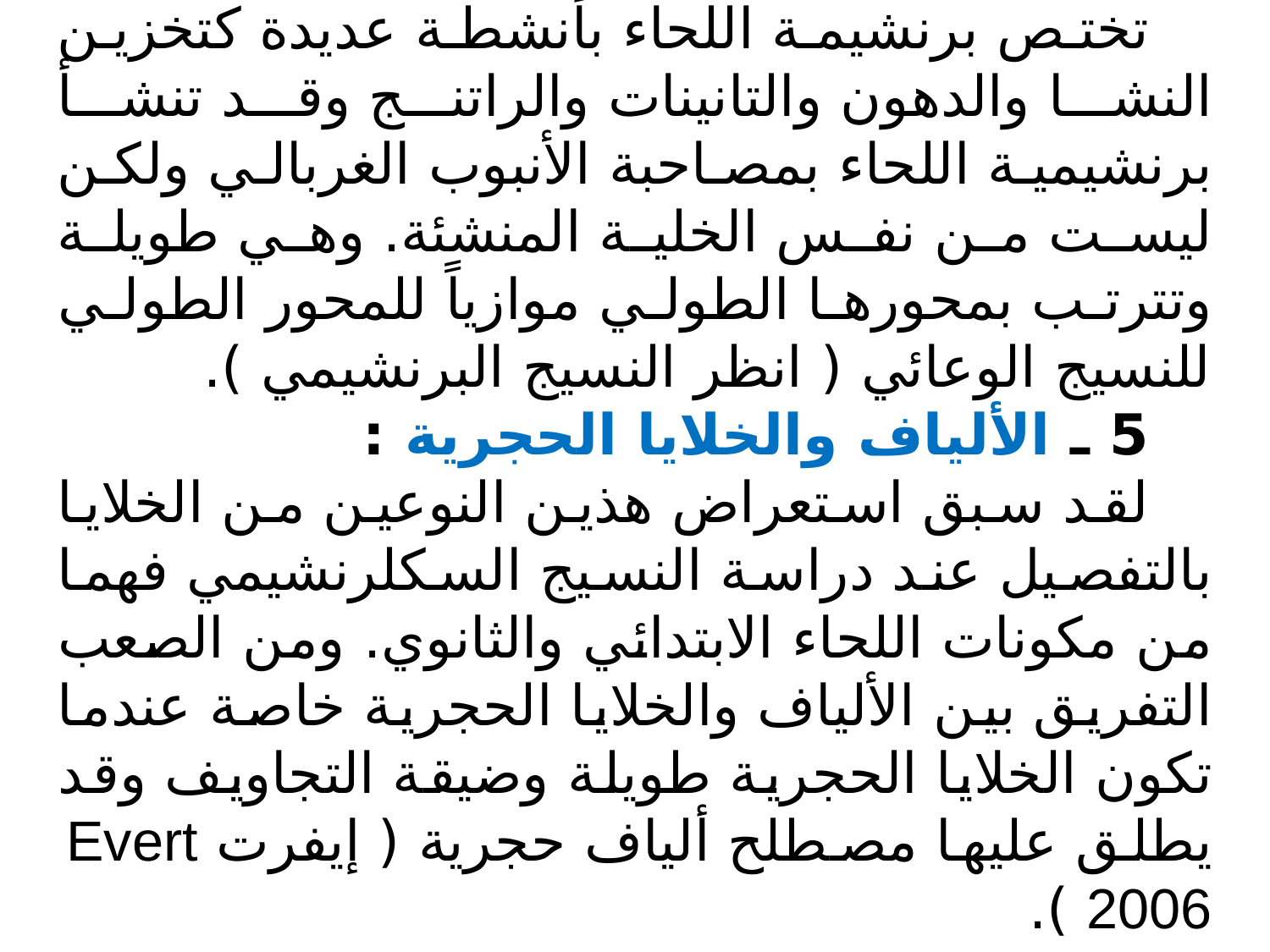

4 ـ برنشيمة اللحاء Phlom parenchyma
تختص برنشيمة اللحاء بأنشطة عديدة كتخزين النشا والدهون والتانينات والراتنج وقد تنشأ برنشيمية اللحاء بمصاحبة الأنبوب الغربالي ولكن ليست من نفس الخلية المنشئة. وهي طويلة وتترتب بمحورها الطولي موازياً للمحور الطولي للنسيج الوعائي ( انظر النسيج البرنشيمي ).
5 ـ الألياف والخلايا الحجرية :
لقد سبق استعراض هذين النوعين من الخلايا بالتفصيل عند دراسة النسيج السكلرنشيمي فهما من مكونات اللحاء الابتدائي والثانوي. ومن الصعب التفريق بين الألياف والخلايا الحجرية خاصة عندما تكون الخلايا الحجرية طويلة وضيقة التجاويف وقد يطلق عليها مصطلح ألياف حجرية ( إيفرت Evert 2006 ).